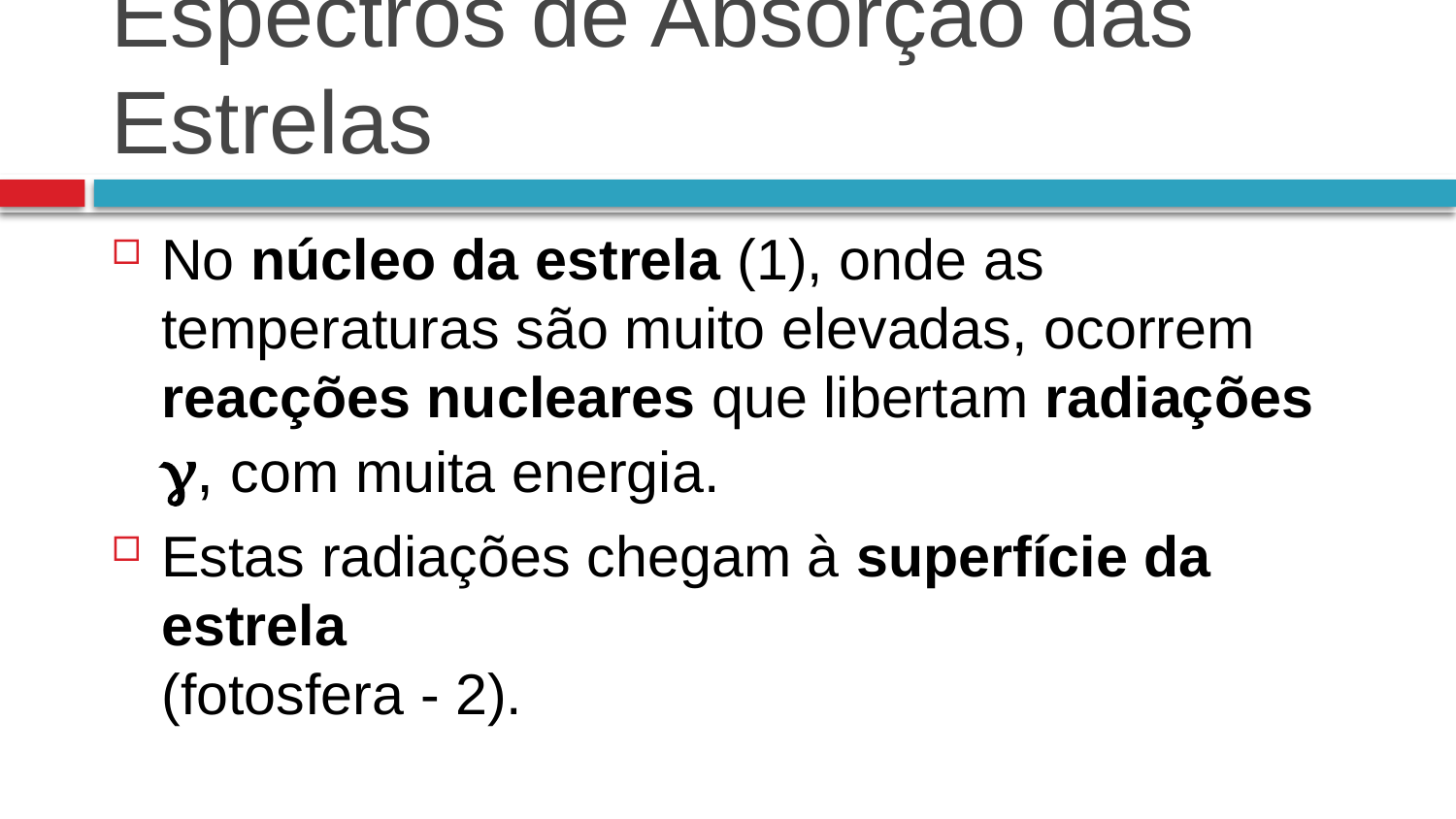

# Espectros de Absorção das Estrelas
No núcleo da estrela (1), onde as temperaturas são muito elevadas, ocorrem reacções nucleares que libertam radiações γ, com muita energia.
Estas radiações chegam à superfície da estrela
(fotosfera - 2).